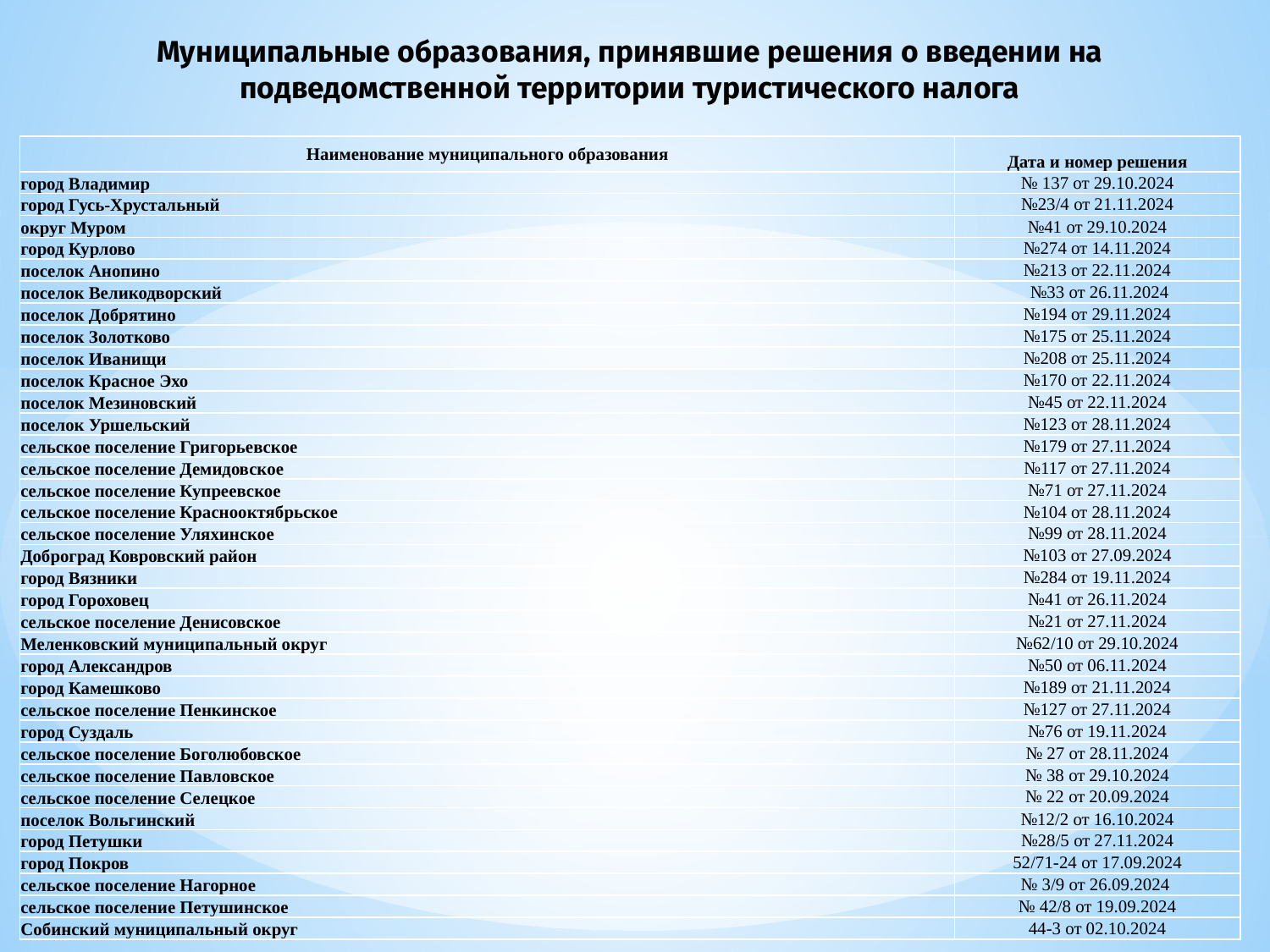

Муниципальные образования, принявшие решения о введении на подведомственной территории туристического налога
| Наименование муниципального образования | Дата и номер решения |
| --- | --- |
| город Владимир | № 137 от 29.10.2024 |
| город Гусь-Хрустальный | №23/4 от 21.11.2024 |
| округ Муром | №41 от 29.10.2024 |
| город Курлово | №274 от 14.11.2024 |
| поселок Анопино | №213 от 22.11.2024 |
| поселок Великодворский | №33 от 26.11.2024 |
| поселок Добрятино | №194 от 29.11.2024 |
| поселок Золотково | №175 от 25.11.2024 |
| поселок Иванищи | №208 от 25.11.2024 |
| поселок Красное Эхо | №170 от 22.11.2024 |
| поселок Мезиновский | №45 от 22.11.2024 |
| поселок Уршельский | №123 от 28.11.2024 |
| сельское поселение Григорьевское | №179 от 27.11.2024 |
| сельское поселение Демидовское | №117 от 27.11.2024 |
| сельское поселение Купреевское | №71 от 27.11.2024 |
| сельское поселение Краснооктябрьское | №104 от 28.11.2024 |
| сельское поселение Уляхинское | №99 от 28.11.2024 |
| Доброград Ковровский район | №103 от 27.09.2024 |
| город Вязники | №284 от 19.11.2024 |
| город Гороховец | №41 от 26.11.2024 |
| сельское поселение Денисовское | №21 от 27.11.2024 |
| Меленковский муниципальный округ | №62/10 от 29.10.2024 |
| город Александров | №50 от 06.11.2024 |
| город Камешково | №189 от 21.11.2024 |
| сельское поселение Пенкинское | №127 от 27.11.2024 |
| город Суздаль | №76 от 19.11.2024 |
| сельское поселение Боголюбовское | № 27 от 28.11.2024 |
| сельское поселение Павловское | № 38 от 29.10.2024 |
| сельское поселение Селецкое | № 22 от 20.09.2024 |
| поселок Вольгинский | №12/2 от 16.10.2024 |
| город Петушки | №28/5 от 27.11.2024 |
| город Покров | 52/71-24 от 17.09.2024 |
| сельское поселение Нагорное | № 3/9 от 26.09.2024 |
| сельское поселение Петушинское | № 42/8 от 19.09.2024 |
| Собинский муниципальный округ | 44-3 от 02.10.2024 |